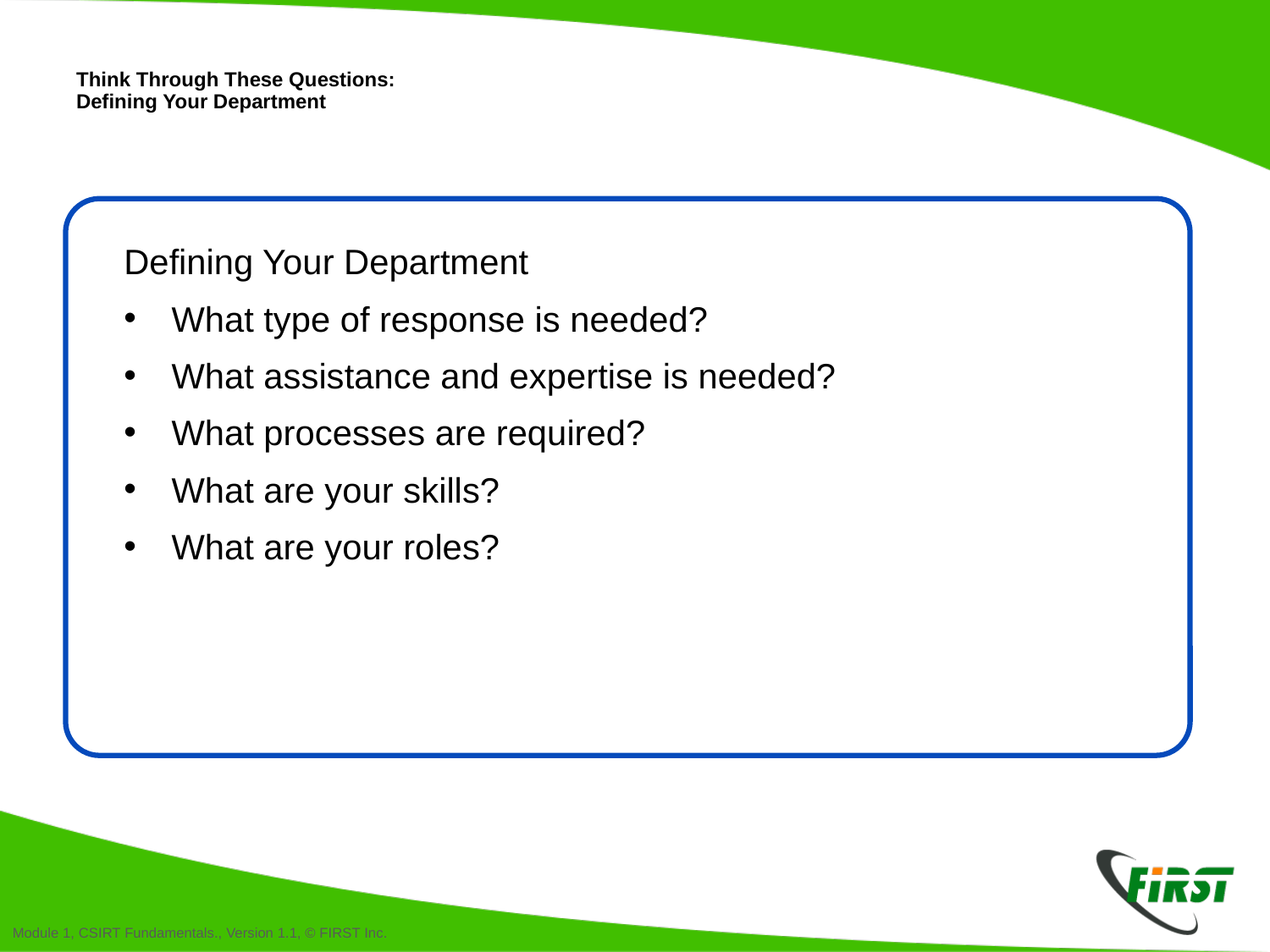

# Think Through These Questions: Defining Your Department

Defining Your Department
What type of response is needed?
What assistance and expertise is needed?
What processes are required?
What are your skills?
What are your roles?